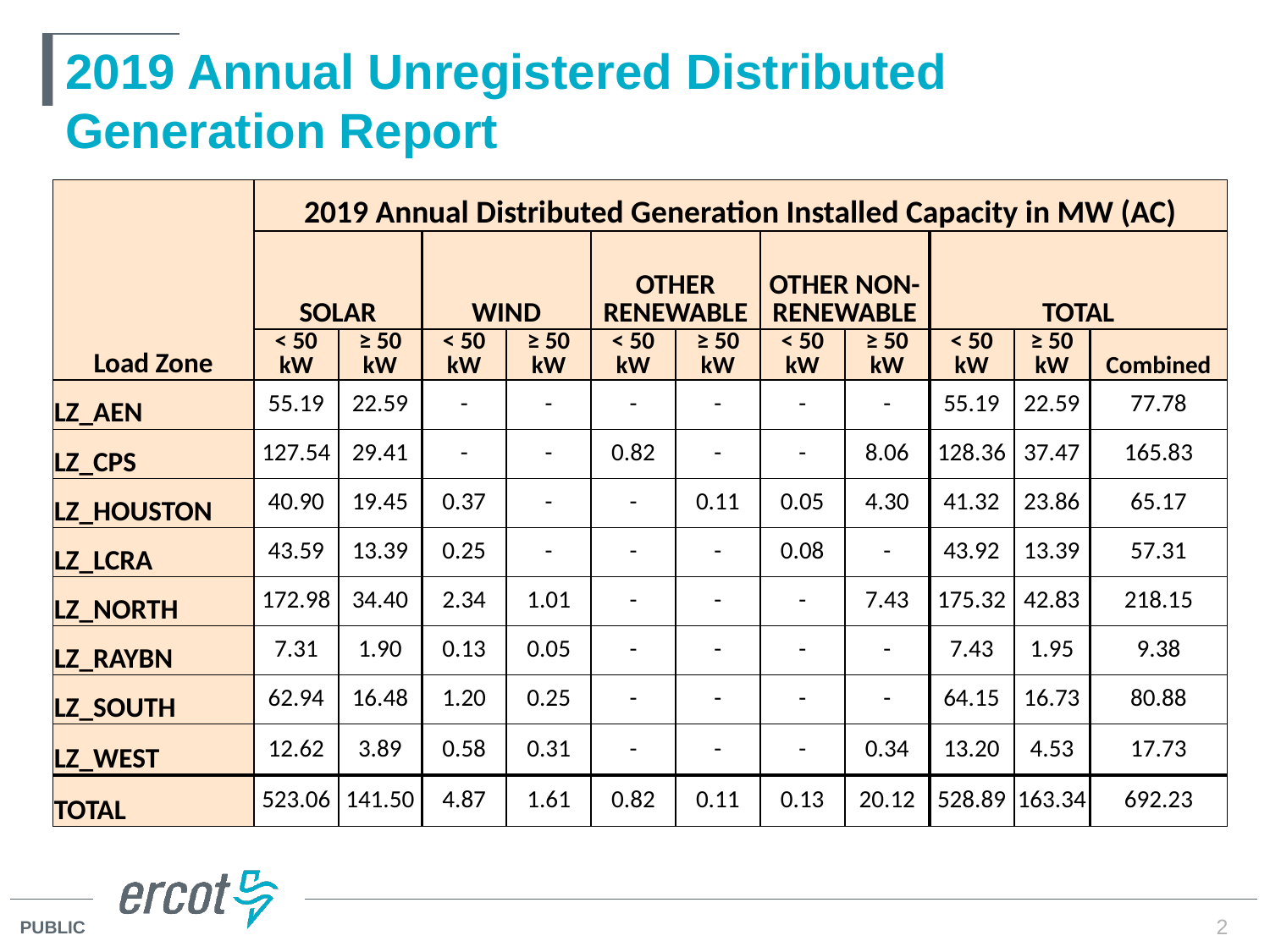

# 2019 Annual Unregistered Distributed Generation Report
| Load Zone | 2019 Annual Distributed Generation Installed Capacity in MW (AC) |  |  |  |  |  |  |  |  |  |  |
| --- | --- | --- | --- | --- | --- | --- | --- | --- | --- | --- | --- |
|  | SOLAR |  | WIND |  | OTHER RENEWABLE |  | OTHER NON-RENEWABLE |  | TOTAL |  |  |
|  | < 50 kW | ≥ 50 kW | < 50 kW | ≥ 50 kW | < 50 kW | ≥ 50 kW | < 50 kW | ≥ 50 kW | < 50 kW | ≥ 50 kW | Combined |
| LZ\_AEN | 55.19 | 22.59 | - | - | - | - | - | - | 55.19 | 22.59 | 77.78 |
| LZ\_CPS | 127.54 | 29.41 | - | - | 0.82 | - | - | 8.06 | 128.36 | 37.47 | 165.83 |
| LZ\_HOUSTON | 40.90 | 19.45 | 0.37 | - | - | 0.11 | 0.05 | 4.30 | 41.32 | 23.86 | 65.17 |
| LZ\_LCRA | 43.59 | 13.39 | 0.25 | - | - | - | 0.08 | - | 43.92 | 13.39 | 57.31 |
| LZ\_NORTH | 172.98 | 34.40 | 2.34 | 1.01 | - | - | - | 7.43 | 175.32 | 42.83 | 218.15 |
| LZ\_RAYBN | 7.31 | 1.90 | 0.13 | 0.05 | - | - | - | - | 7.43 | 1.95 | 9.38 |
| LZ\_SOUTH | 62.94 | 16.48 | 1.20 | 0.25 | - | - | - | - | 64.15 | 16.73 | 80.88 |
| LZ\_WEST | 12.62 | 3.89 | 0.58 | 0.31 | - | - | - | 0.34 | 13.20 | 4.53 | 17.73 |
| TOTAL | 523.06 | 141.50 | 4.87 | 1.61 | 0.82 | 0.11 | 0.13 | 20.12 | 528.89 | 163.34 | 692.23 |
2